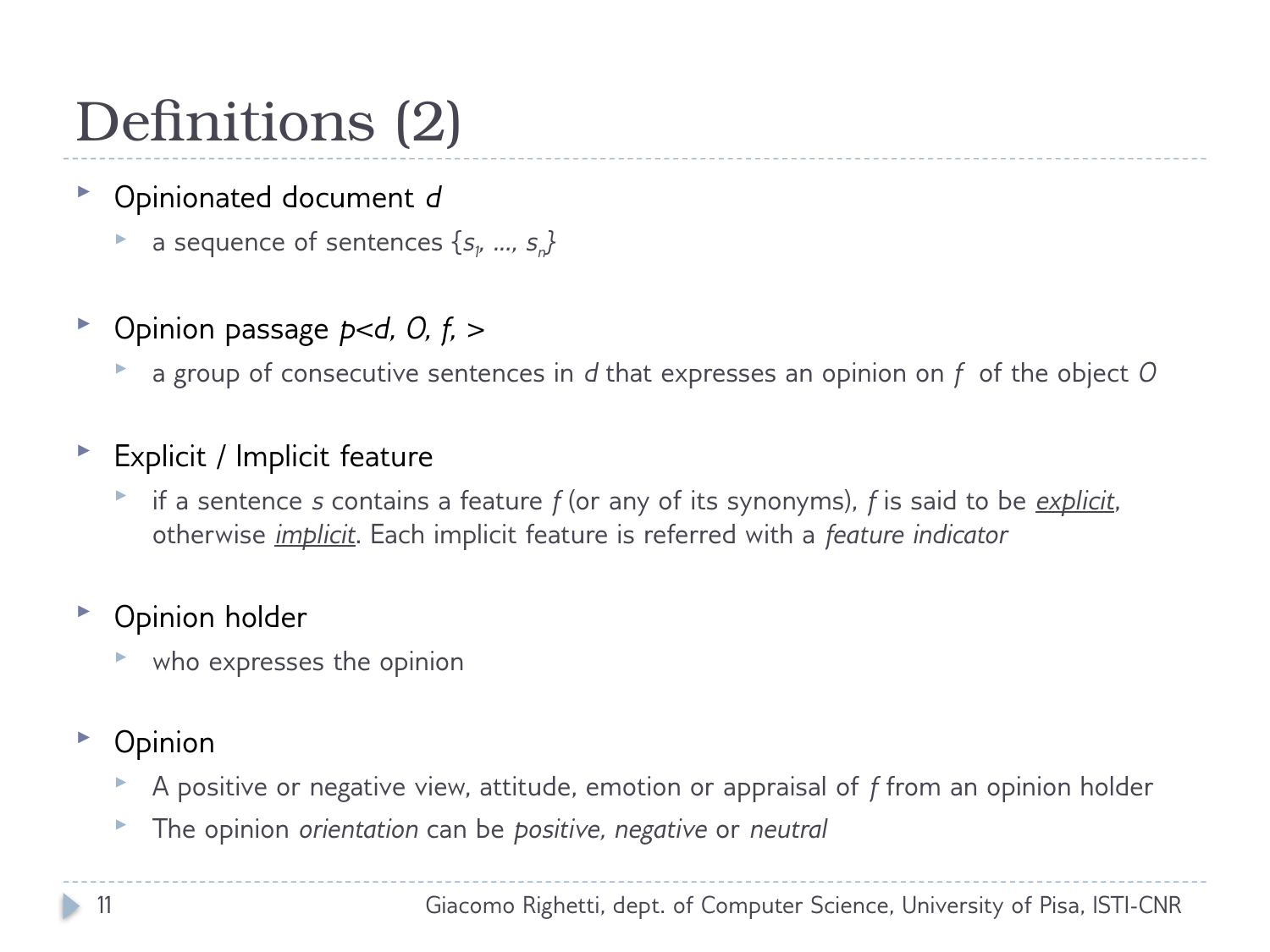

# Definitions (2)
Opinionated document d
a sequence of sentences {s1, ..., sn}

Opinion passage p<d, O, f, >
a group of consecutive sentences in d that expresses an opinion on f  of the object O

Explicit / Implicit feature
if a sentence s contains a feature f (or any of its synonyms), f is said to be explicit, otherwise implicit. Each implicit feature is referred with a feature indicator

Opinion holder
who expresses the opinion

Opinion
A positive or negative view, attitude, emotion or appraisal of f from an opinion holder
The opinion orientation can be positive, negative or neutral
11
Giacomo Righetti, dept. of Computer Science, University of Pisa, ISTI-CNR